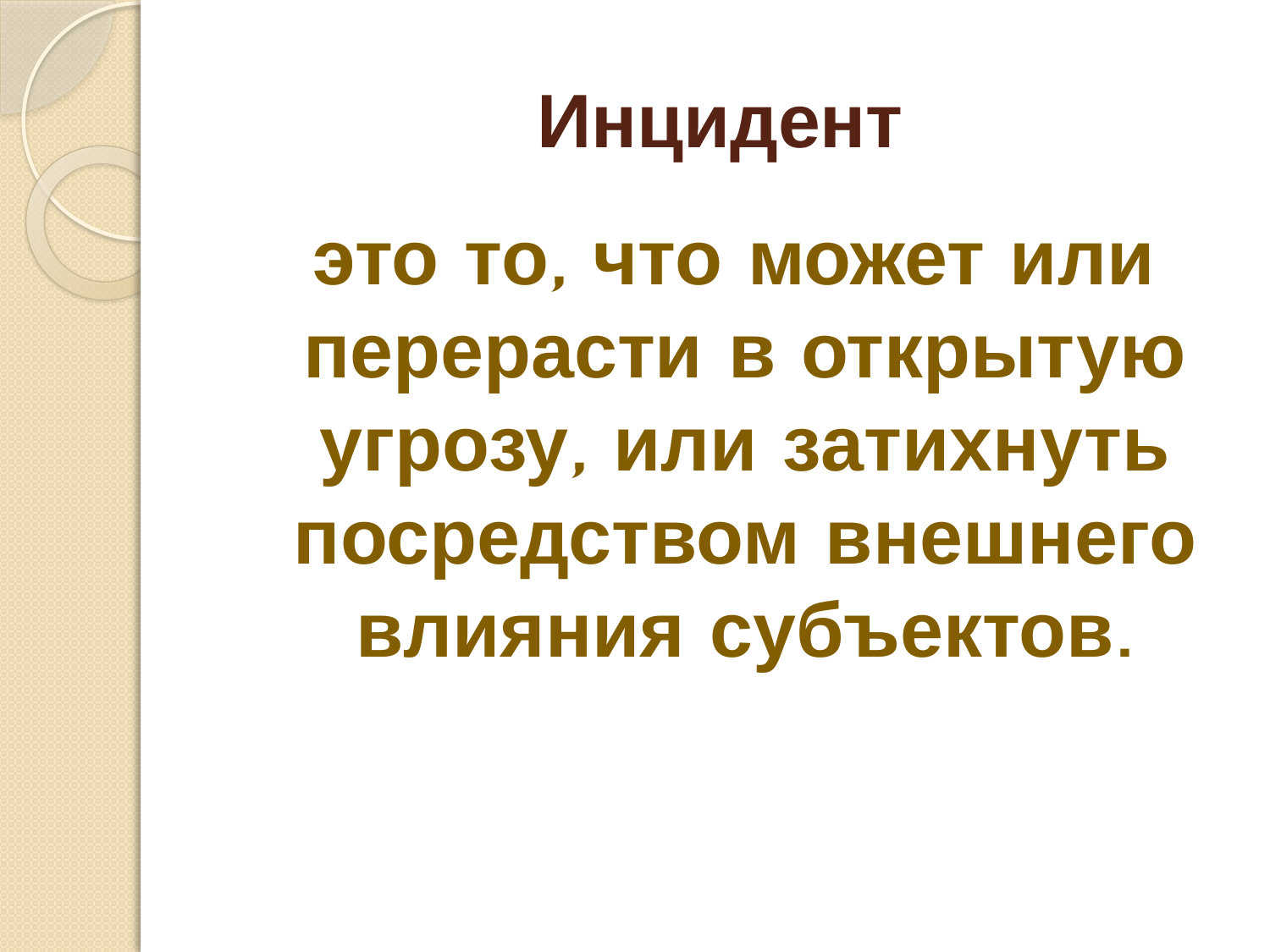

# Инцидент
 это то, что может или перерасти в открытую угрозу, или затихнуть посредством внешнего влияния субъектов.